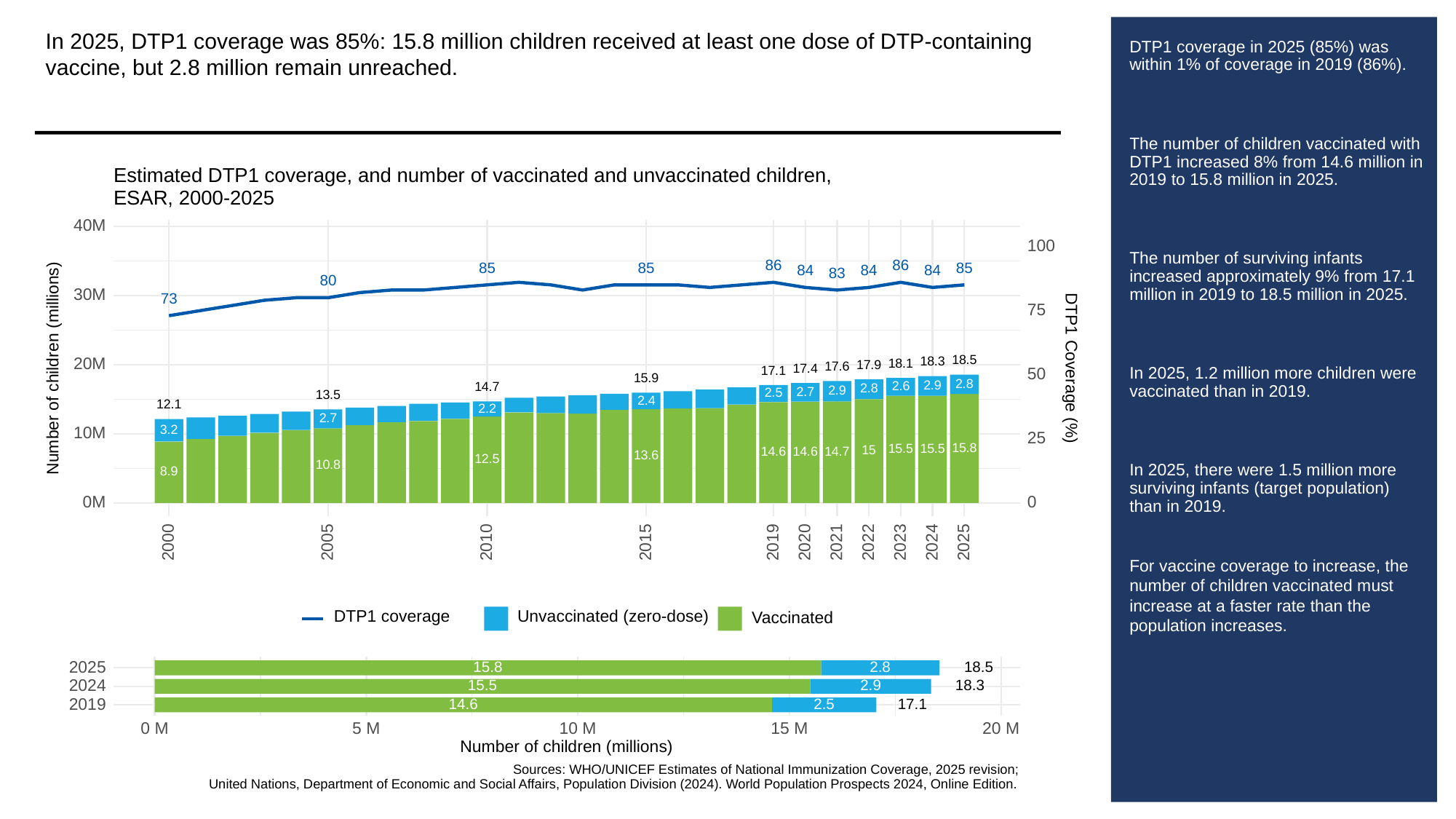

In 2025, DTP1 coverage was 85%: 15.8 million children received at least one dose of DTP-containing vaccine, but 2.8 million remain unreached.
# DTP1 coverage in 2025 (85%) was within 1% of coverage in 2019 (86%).

The number of children vaccinated with DTP1 increased 8% from 14.6 million in 2019 to 15.8 million in 2025.

The number of surviving infants increased approximately 9% from 17.1 million in 2019 to 18.5 million in 2025.

In 2025, 1.2 million more children were vaccinated than in 2019.

In 2025, there were 1.5 million more surviving infants (target population) than in 2019.

For vaccine coverage to increase, the number of children vaccinated must increase at a faster rate than the population increases.

Estimated DTP1 coverage, and number of vaccinated and unvaccinated children,
ESAR, 2000-2025
40M

100
86
86

85
85
85
84
84
84
83
80

30M
73

75

18.5
18.3
20M
18.1
Number of children (millions)
DTP1 Coverage (%)
17.9
17.6
17.4

17.1
50
15.9

2.8

2.9
2.6
14.7

2.8

2.9

2.7
2.5

13.5

2.4

12.1

2.2

2.7

3.2
10M

25

15.8
15.5
15.5
15
14.6
14.7
14.6
13.6
12.5
10.8
8.9

0M
0

2023
2000
2005
2010
2015
2019
2020
2021
2022
2024
2025

Unvaccinated (zero-dose)
DTP1 coverage
Vaccinated

2025
15.8
2.8
18.5

2024
18.3
15.5
2.9

2019
14.6
2.5
17.1

0 M
10 M
15 M
20 M
5 M
Number of children (millions)
Sources: WHO/UNICEF Estimates of National Immunization Coverage, 2025 revision;
United Nations, Department of Economic and Social Affairs, Population Division (2024). World Population Prospects 2024, Online Edition.